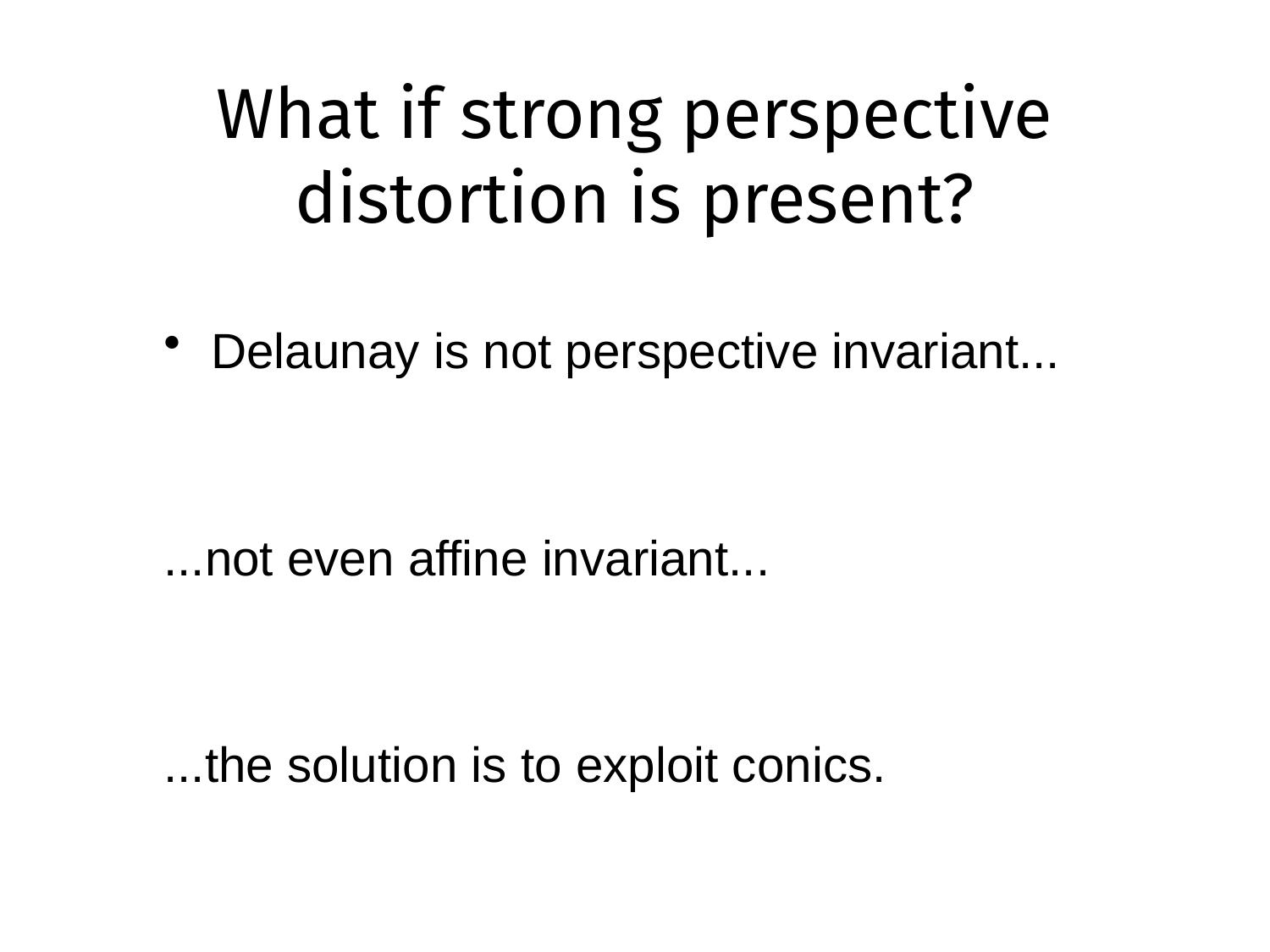

# What if strong perspective distortion is present?

Delaunay is not perspective invariant...

...not even affine invariant...

...the solution is to exploit conics.